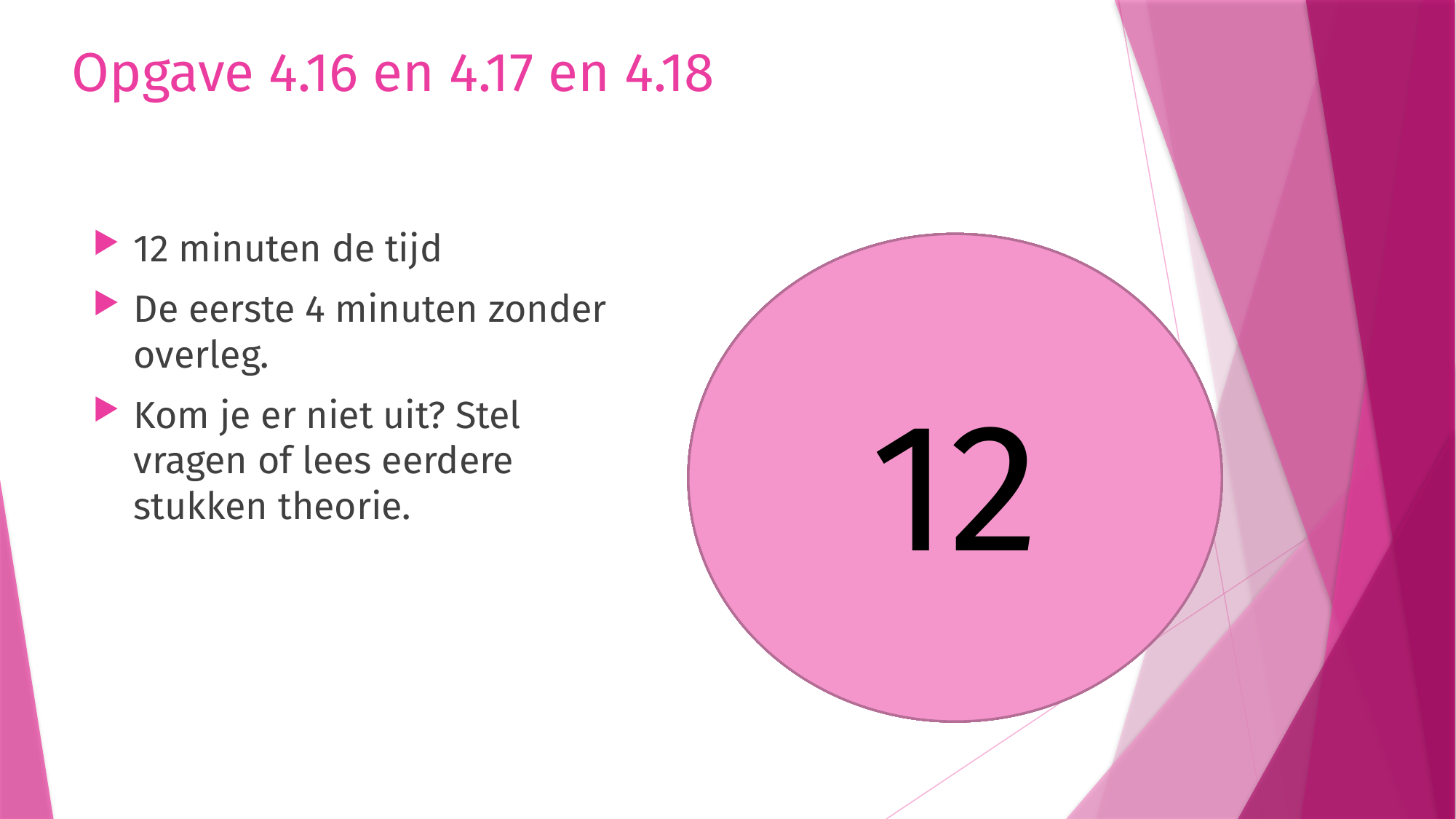

# Opgave 4.16 en 4.17 en 4.18
12 minuten de tijd
De eerste 4 minuten zonder overleg.
Kom je er niet uit? Stel vragen of lees eerdere stukken theorie.

10
11
12
8
9
5
6
7
4
3
1
2